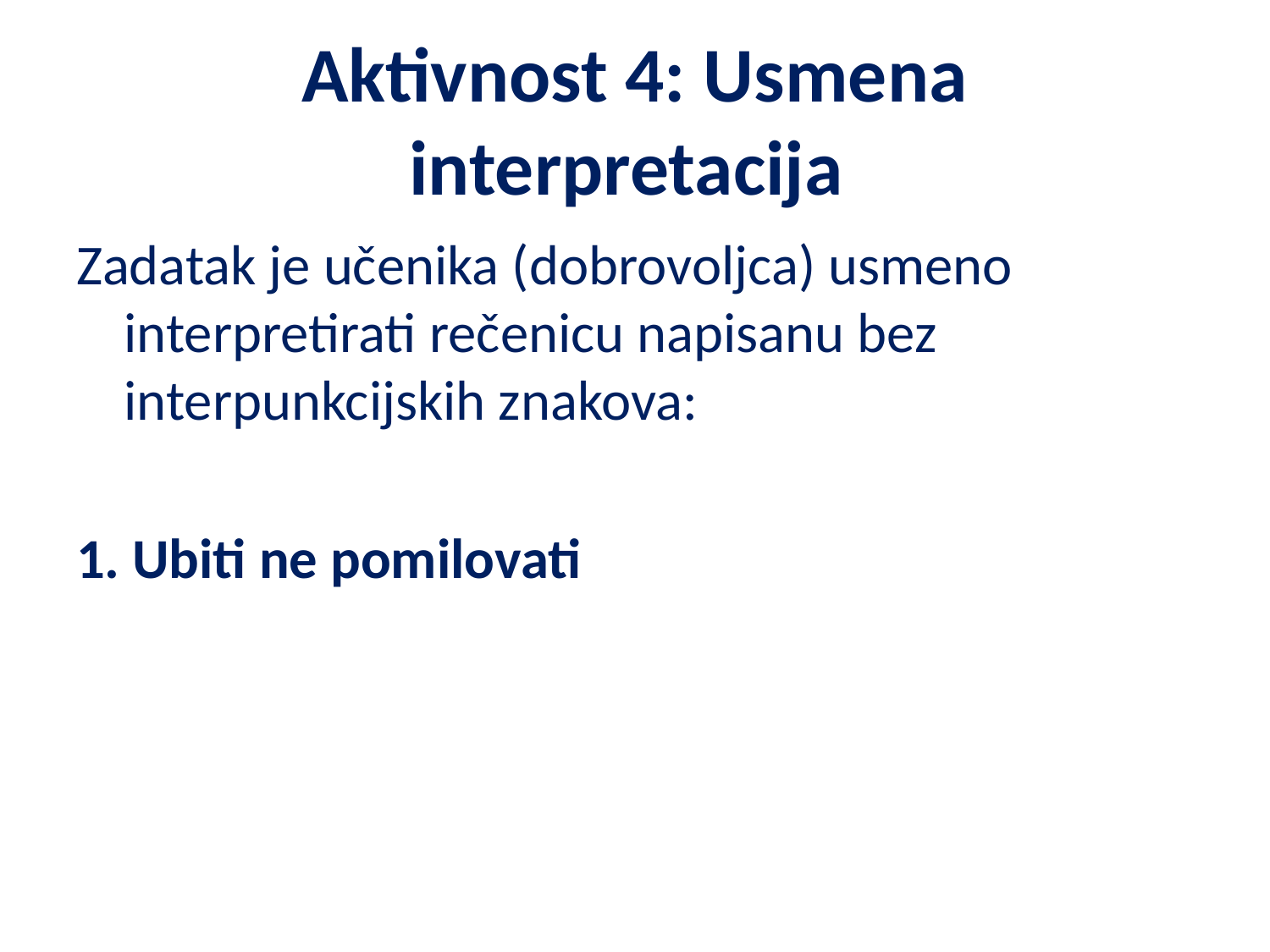

# Aktivnost 4: Usmena interpretacija
Zadatak je učenika (dobrovoljca) usmeno interpretirati rečenicu napisanu bez interpunkcijskih znakova:

1. Ubiti ne pomilovati